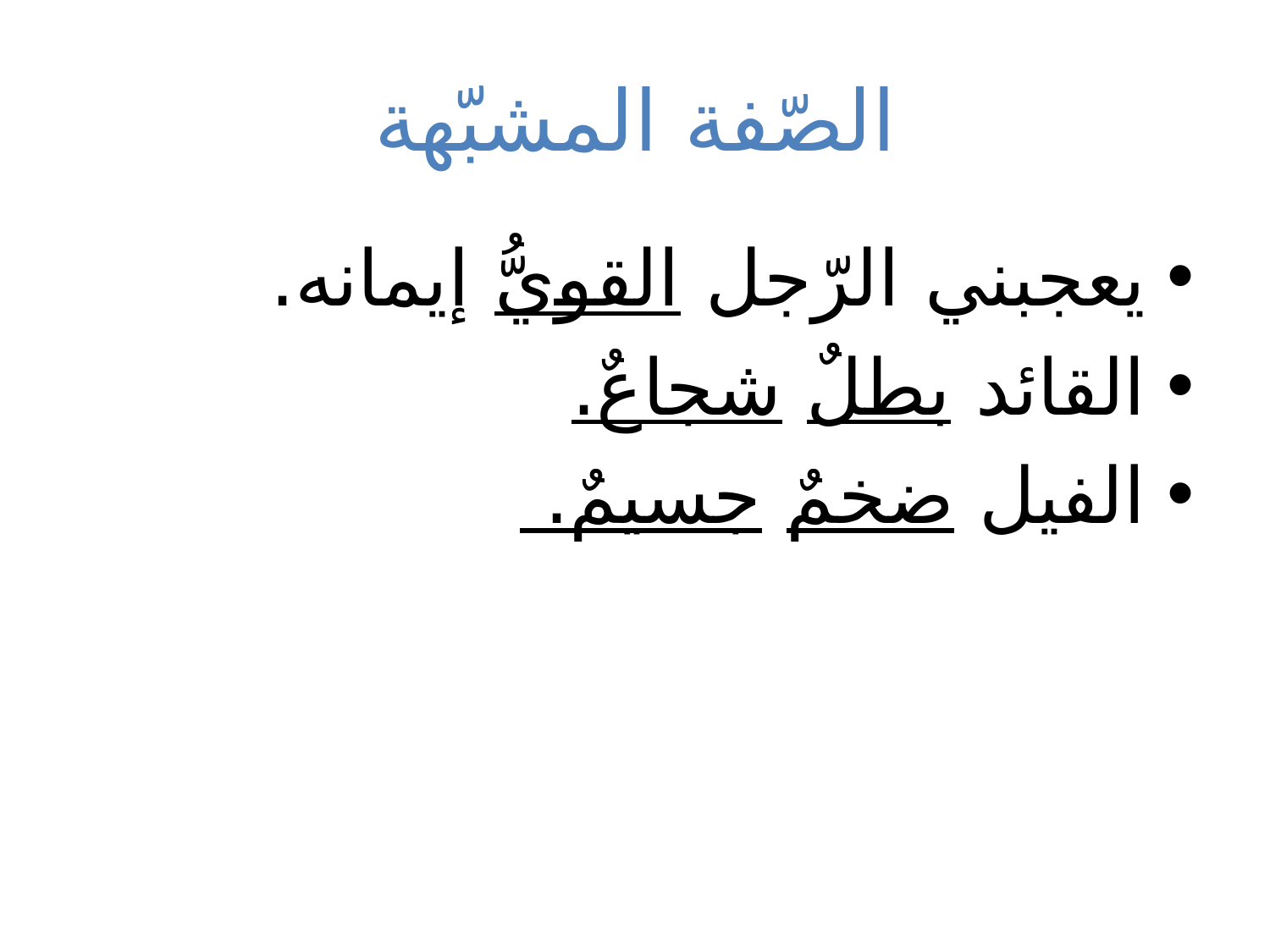

# الصّفة المشبّهة
يعجبني الرّجل القويُّ إيمانه.
القائد بطلٌ شجاعٌ.
الفيل ضخمٌ جسيمٌ.